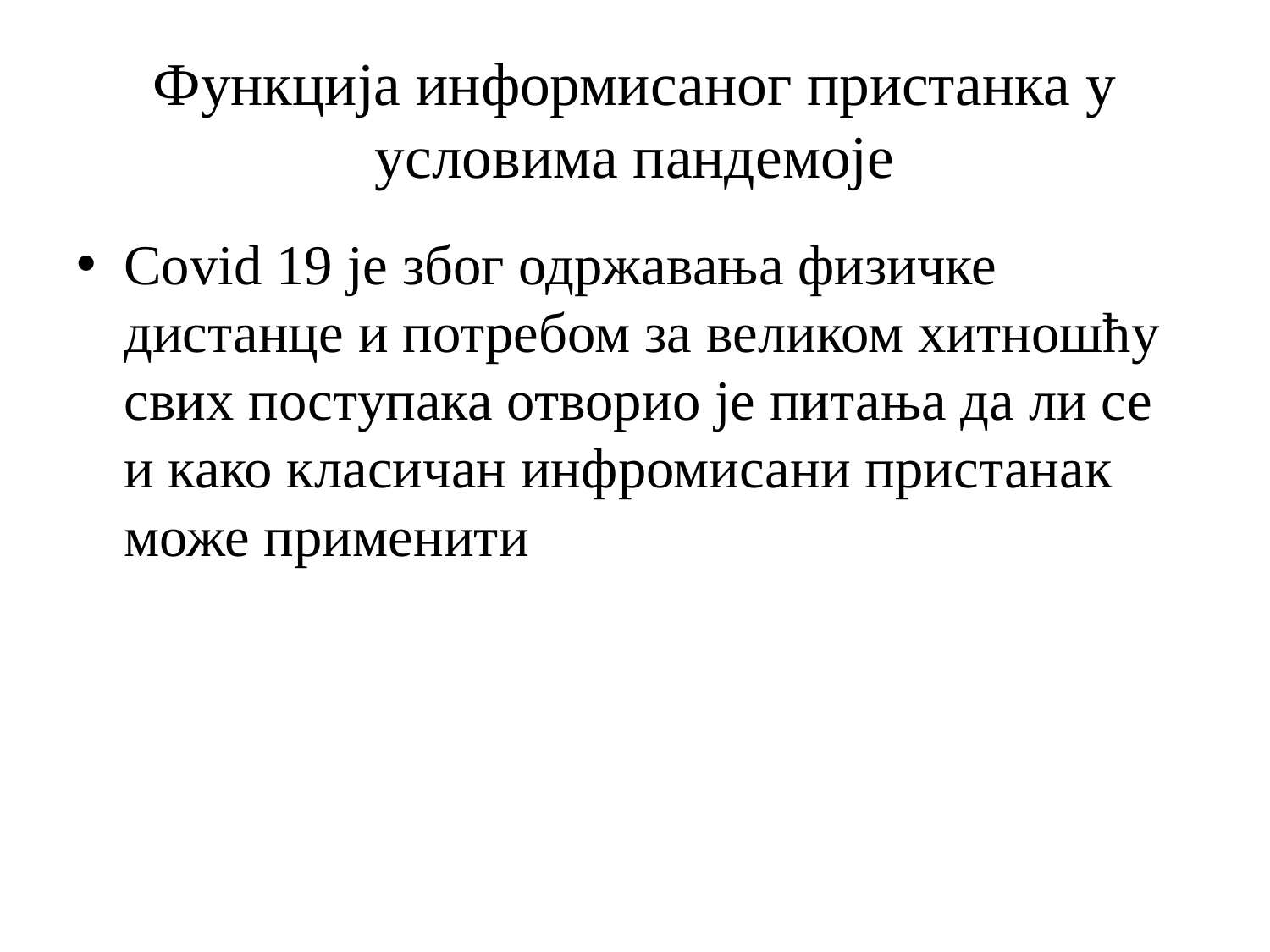

# Функција информисаног пристанка у условима пандемоје
Covid 19 је због одржавања физичке дистанце и потребом за великом хитношћу свих поступака отворио је питања да ли се и како класичан инфромисани пристанак може применити